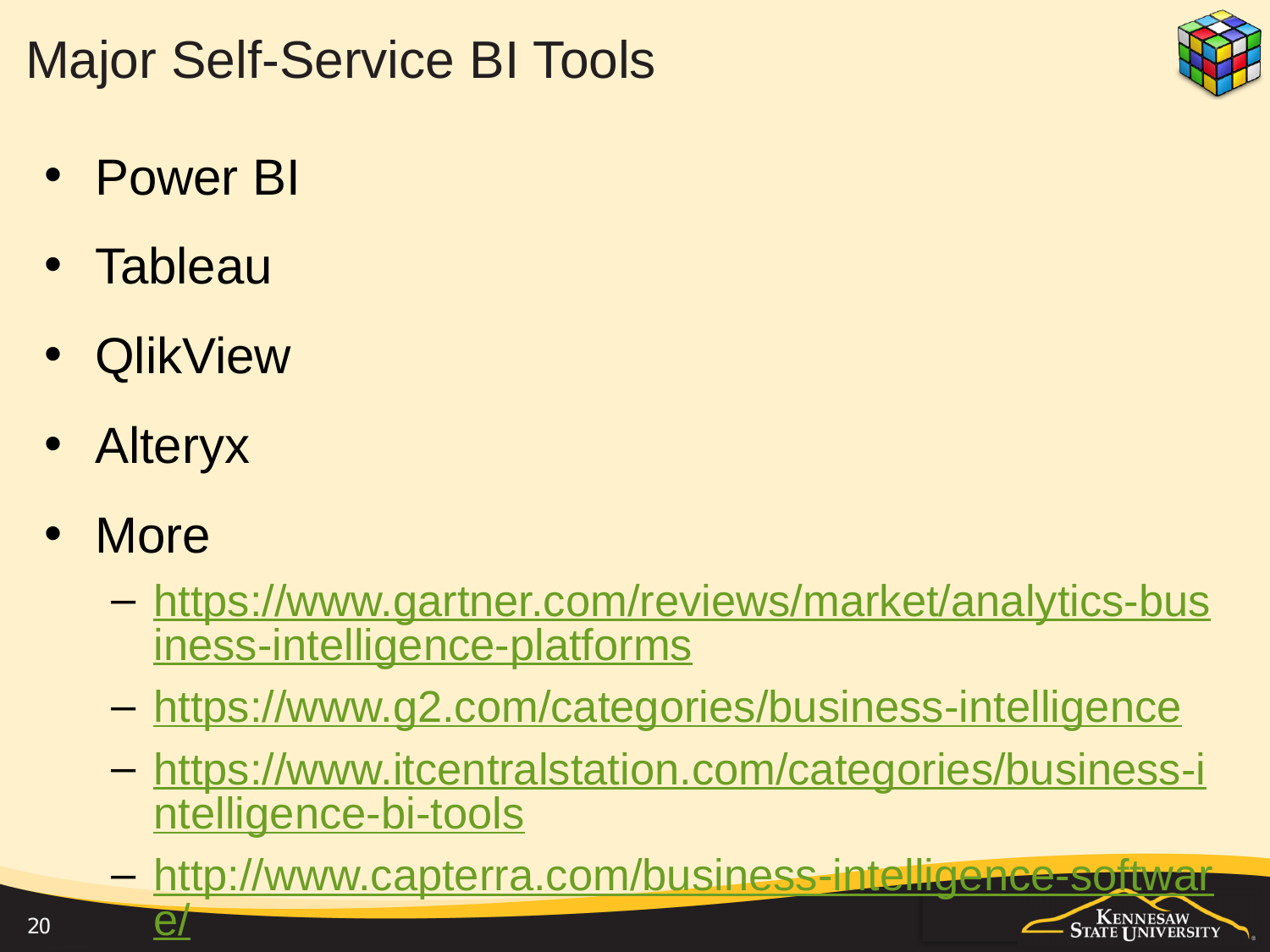

# Major Self-Service BI Tools
Power BI
Tableau
QlikView
Alteryx
More
https://www.gartner.com/reviews/market/analytics-business-intelligence-platforms
https://www.g2.com/categories/business-intelligence
https://www.itcentralstation.com/categories/business-intelligence-bi-tools
http://www.capterra.com/business-intelligence-software/
20